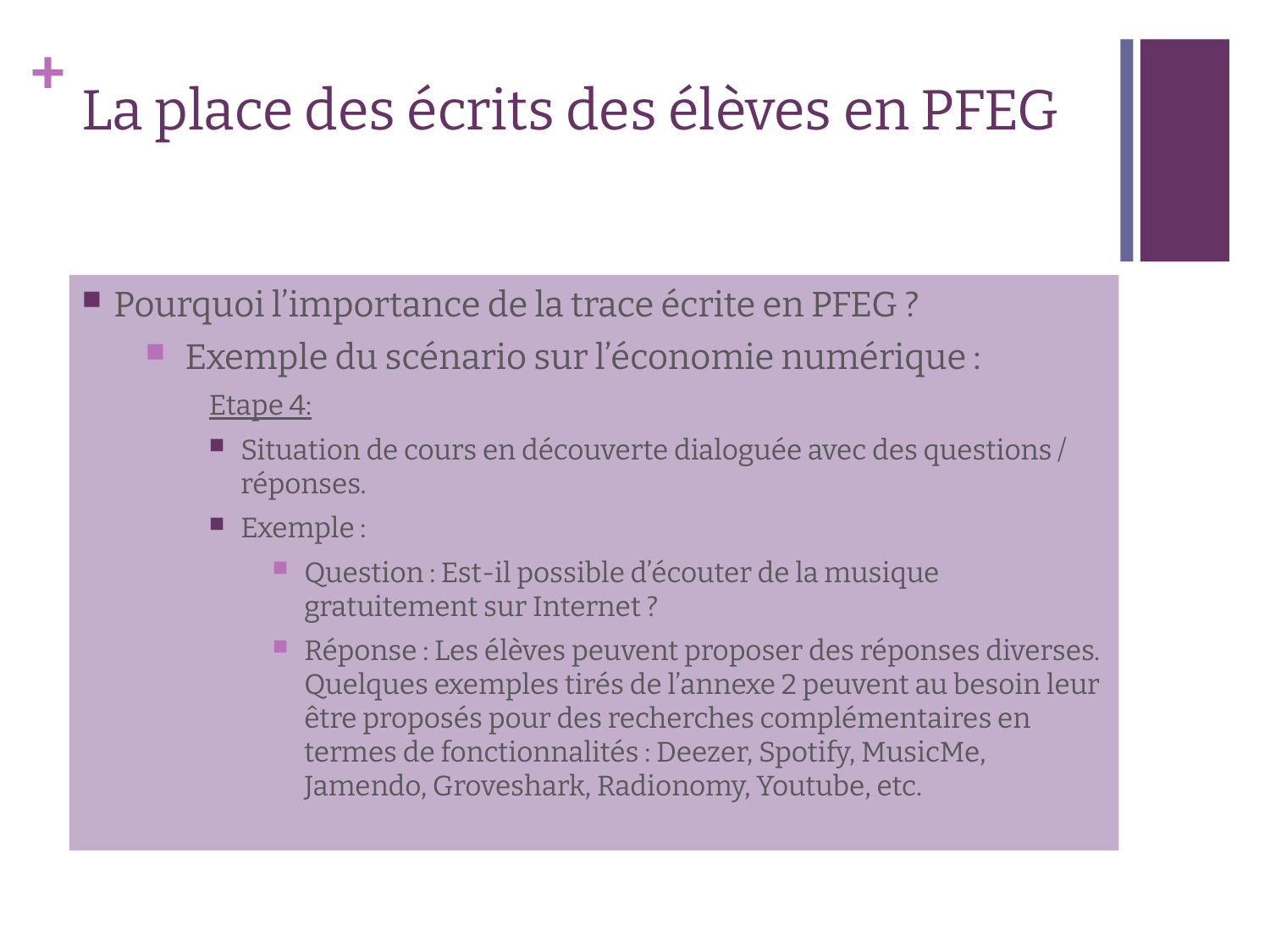

La place des écrits des élèves en PFEG
Pourquoi l’importance de la trace écrite en PFEG ?
Exemple du scénario sur l’économie numérique :
Etape 4:
Situation de cours en découverte dialoguée avec des questions / réponses.
Exemple :
Question : Est-il possible d’écouter de la musique gratuitement sur Internet ?
Réponse : Les élèves peuvent proposer des réponses diverses. Quelques exemples tirés de l’annexe 2 peuvent au besoin leur être proposés pour des recherches complémentaires en termes de fonctionnalités : Deezer, Spotify, MusicMe, Jamendo, Groveshark, Radionomy, Youtube, etc.